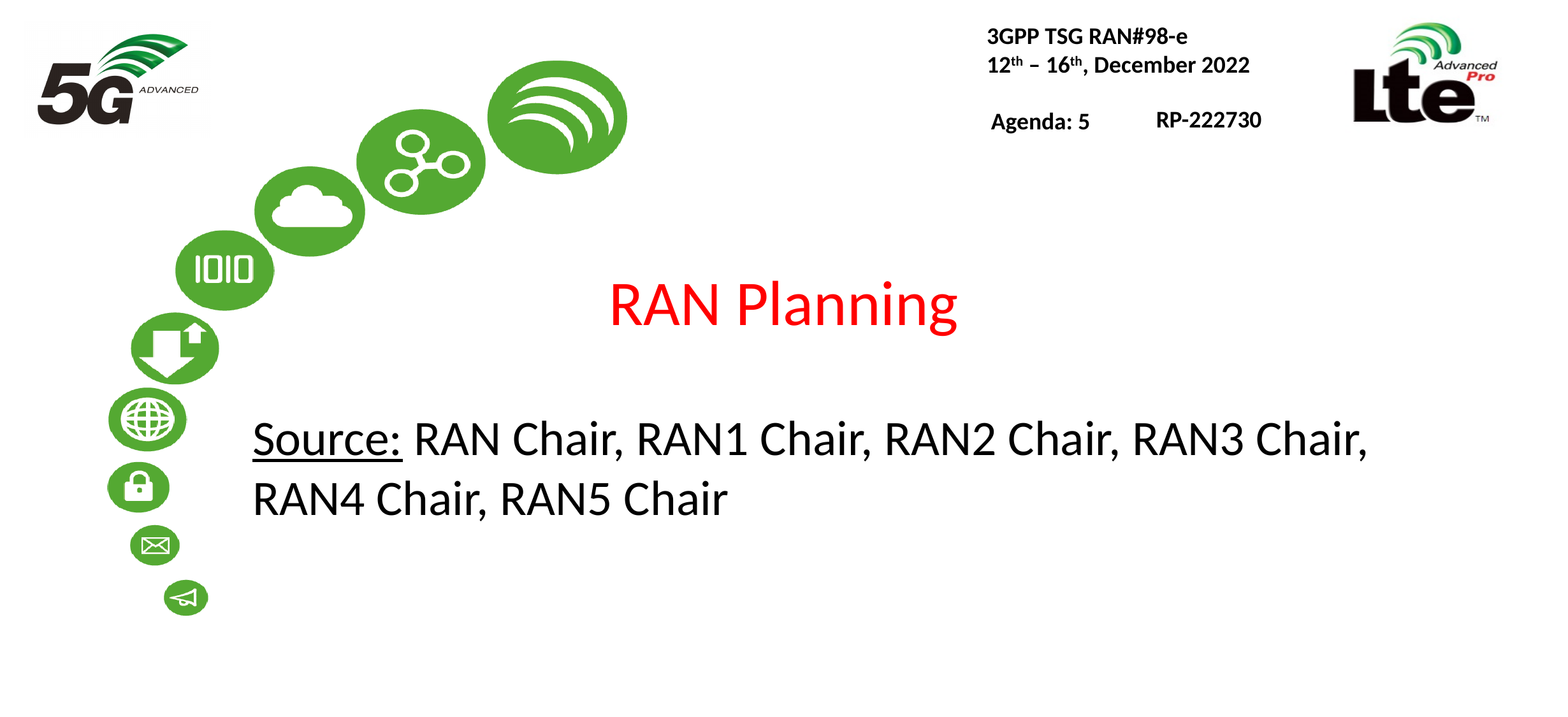

3GPP TSG RAN#98-e
12th – 16th, December 2022

RP-222730
Agenda: 5
# RAN Planning
Source: RAN Chair, RAN1 Chair, RAN2 Chair, RAN3 Chair, RAN4 Chair, RAN5 Chair